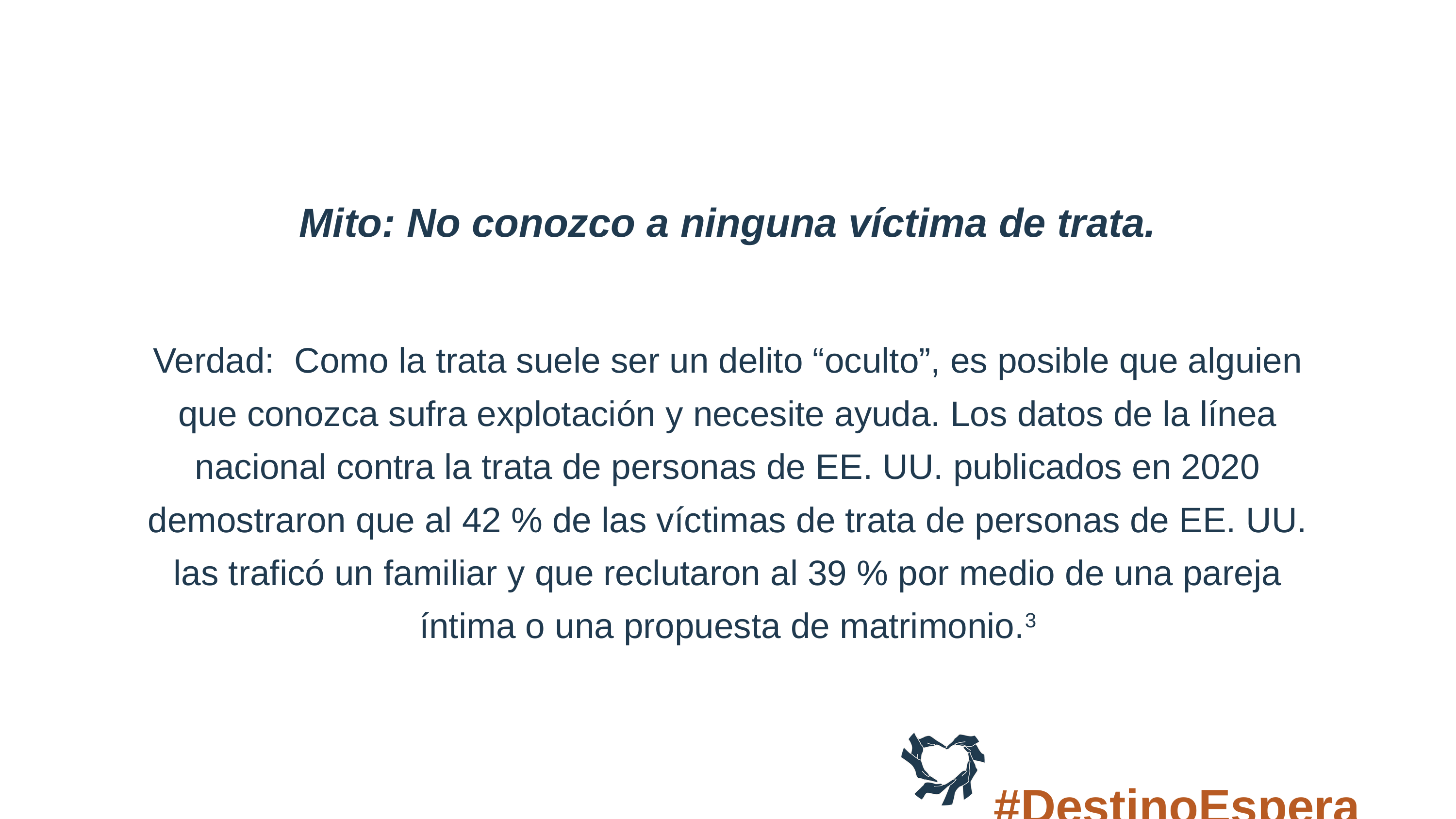

Mito: No conozco a ninguna víctima de trata.
Verdad:  Como la trata suele ser un delito “oculto”, es posible que alguien que conozca sufra explotación y necesite ayuda. Los datos de la línea nacional contra la trata de personas de EE. UU. publicados en 2020 demostraron que al 42 % de las víctimas de trata de personas de EE. UU. las traficó un familiar y que reclutaron al 39 % por medio de una pareja íntima o una propuesta de matrimonio.3

#DestinoEsperanza